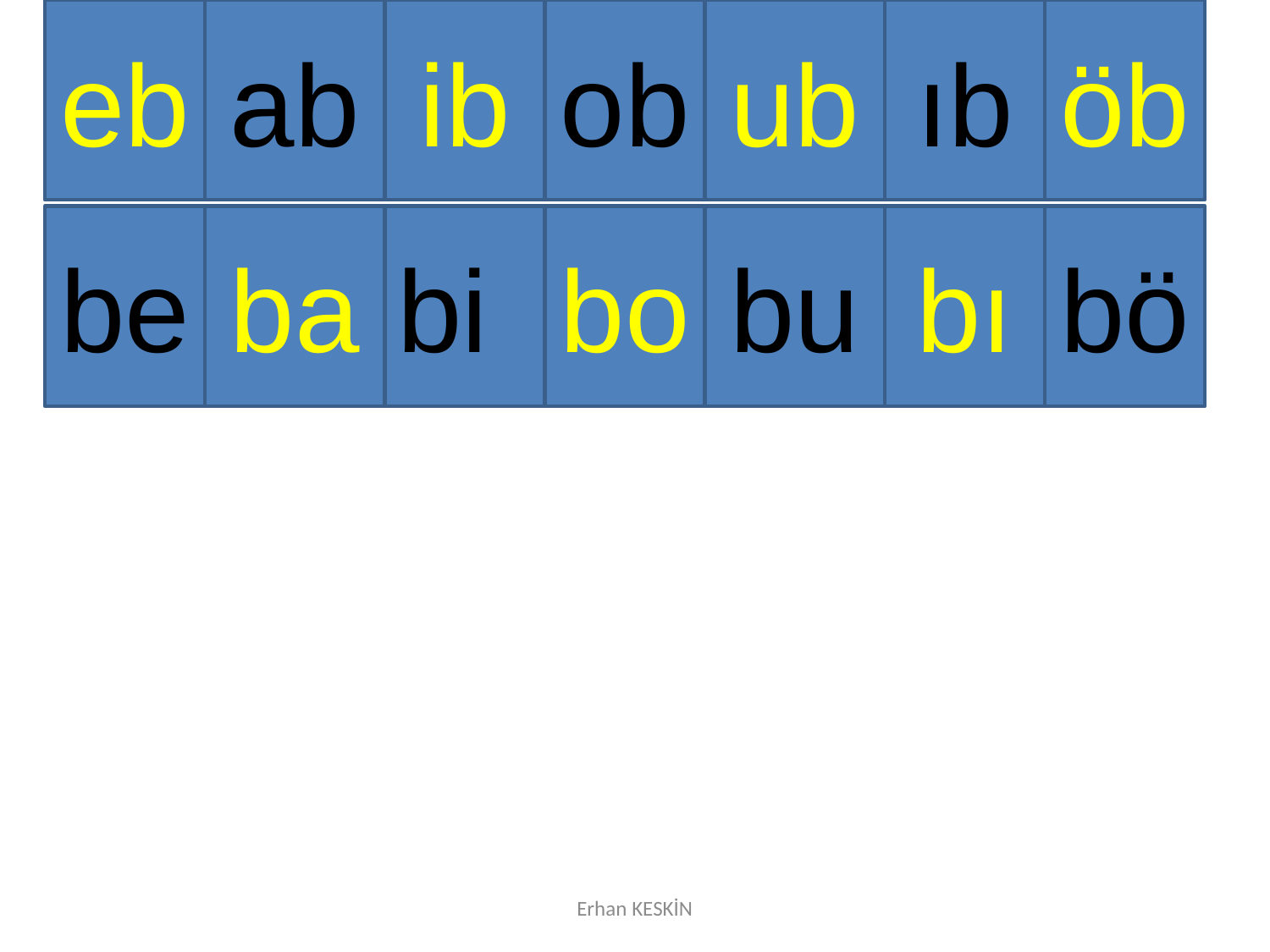

eb
ab
ib
ob
ub
ıb
öb
be
ba
bi
bo
bu
bı
bö
Erhan KESKİN